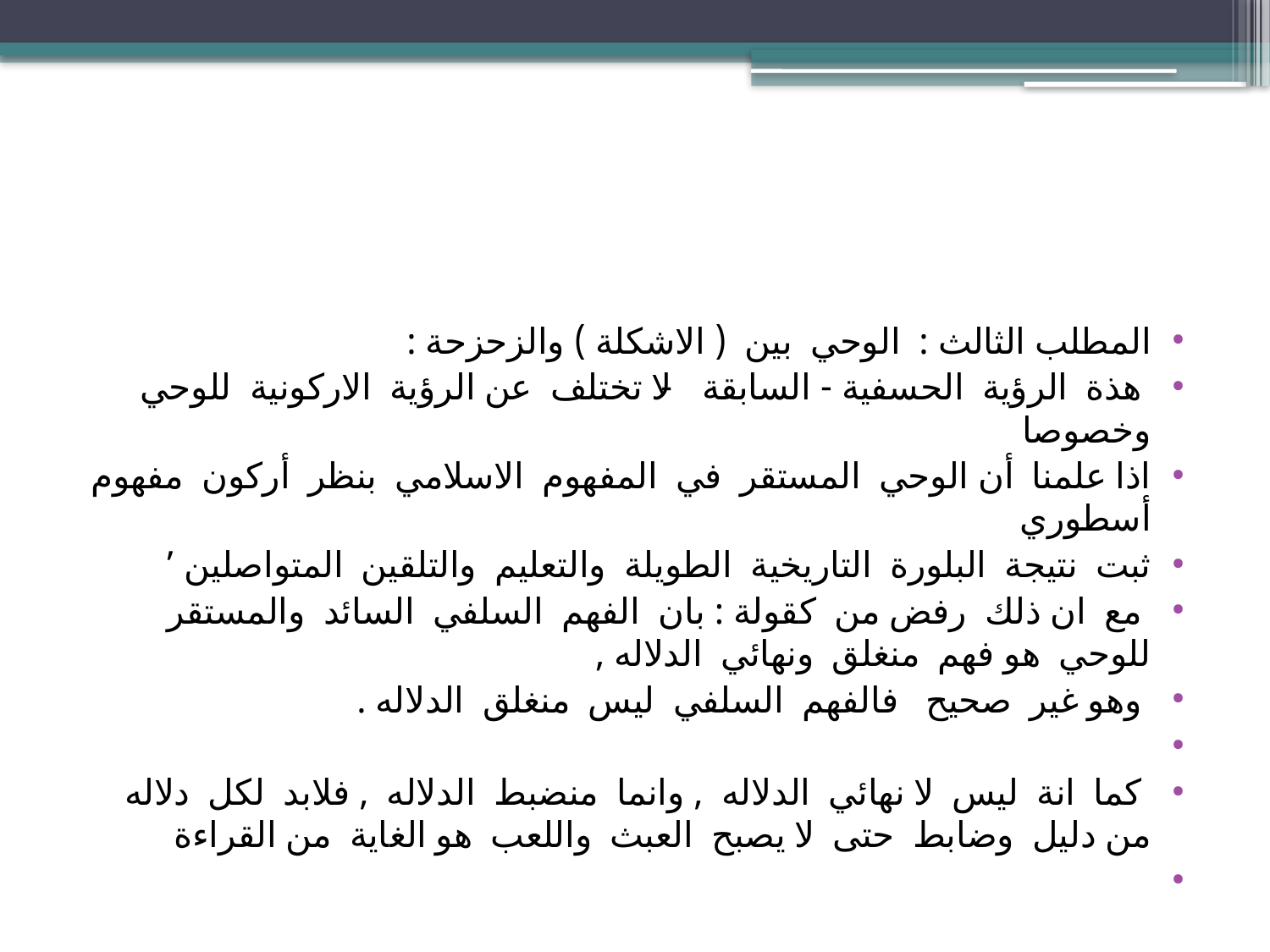

#
المطلب الثالث :  الوحي  بين  ( الاشكلة ) والزحزحة :
 هذة  الرؤية  الحسفية - السابقة - لا تختلف  عن الرؤية  الاركونية  للوحي  وخصوصا
اذا علمنا  أن الوحي  المستقر  في  المفهوم  الاسلامي  بنظر  أركون  مفهوم  أسطوري
ثبت  نتيجة  البلورة  التاريخية  الطويلة  والتعليم  والتلقين  المتواصلين ’
 مع  ان ذلك  رفض من  كقولة : بان  الفهم  السلفي  السائد  والمستقر  للوحي  هو فهم  منغلق  ونهائي  الدلاله ,
 وهو غير  صحيح   فالفهم  السلفي  ليس  منغلق  الدلاله .

 كما  انة  ليس  لا نهائي  الدلاله  , وانما  منضبط  الدلاله  , فلابد  لكل  دلاله  من دليل  وضابط  حتى  لا يصبح  العبث  واللعب  هو الغاية  من القراءة